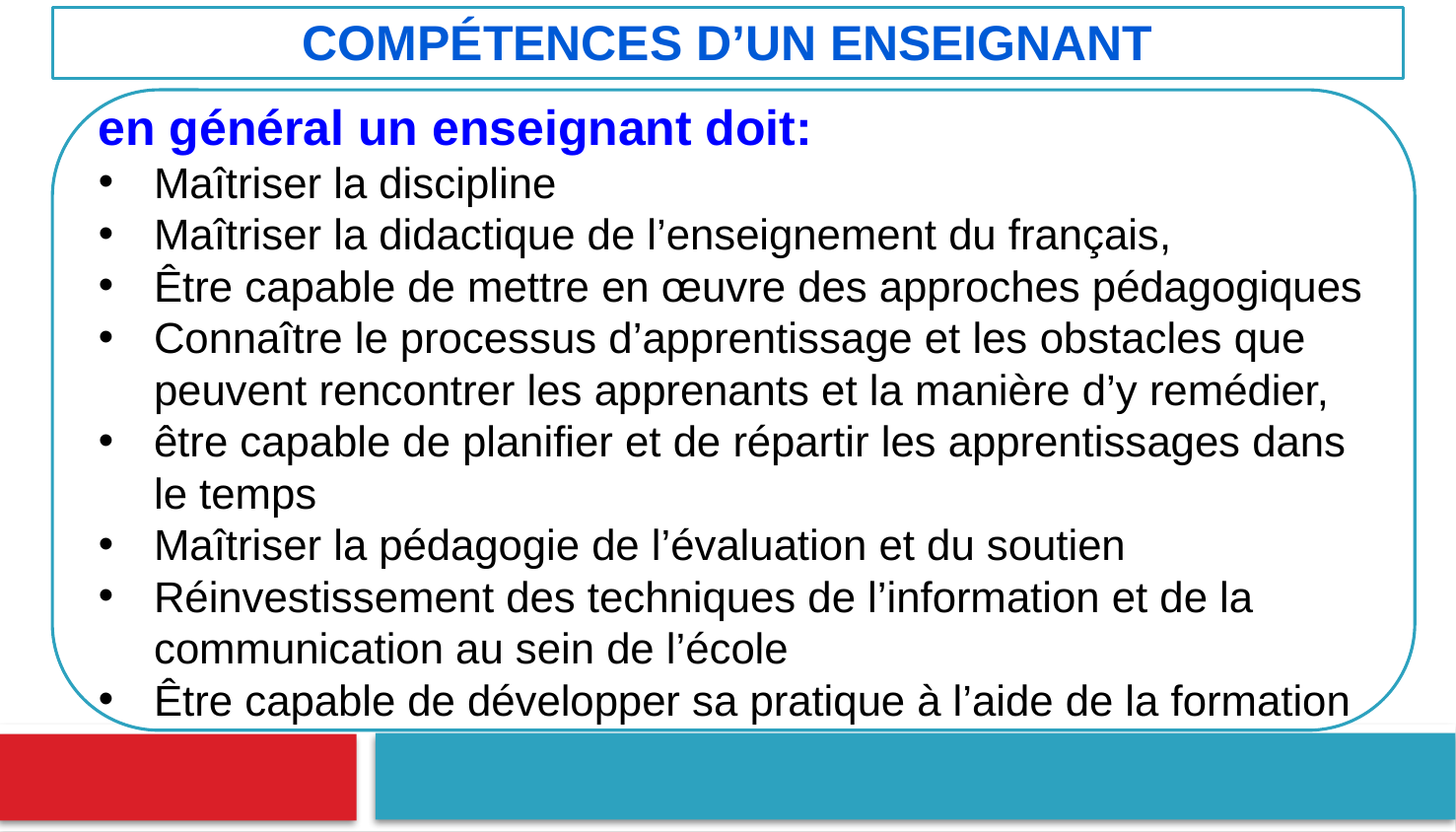

# Compétences d’un enseignant

en général un enseignant doit:
Maîtriser la discipline
Maîtriser la didactique de l’enseignement du français,
Être capable de mettre en œuvre des approches pédagogiques
Connaître le processus d’apprentissage et les obstacles que peuvent rencontrer les apprenants et la manière d’y remédier,
être capable de planifier et de répartir les apprentissages dans le temps
Maîtriser la pédagogie de l’évaluation et du soutien
Réinvestissement des techniques de l’information et de la communication au sein de l’école
Être capable de développer sa pratique à l’aide de la formation